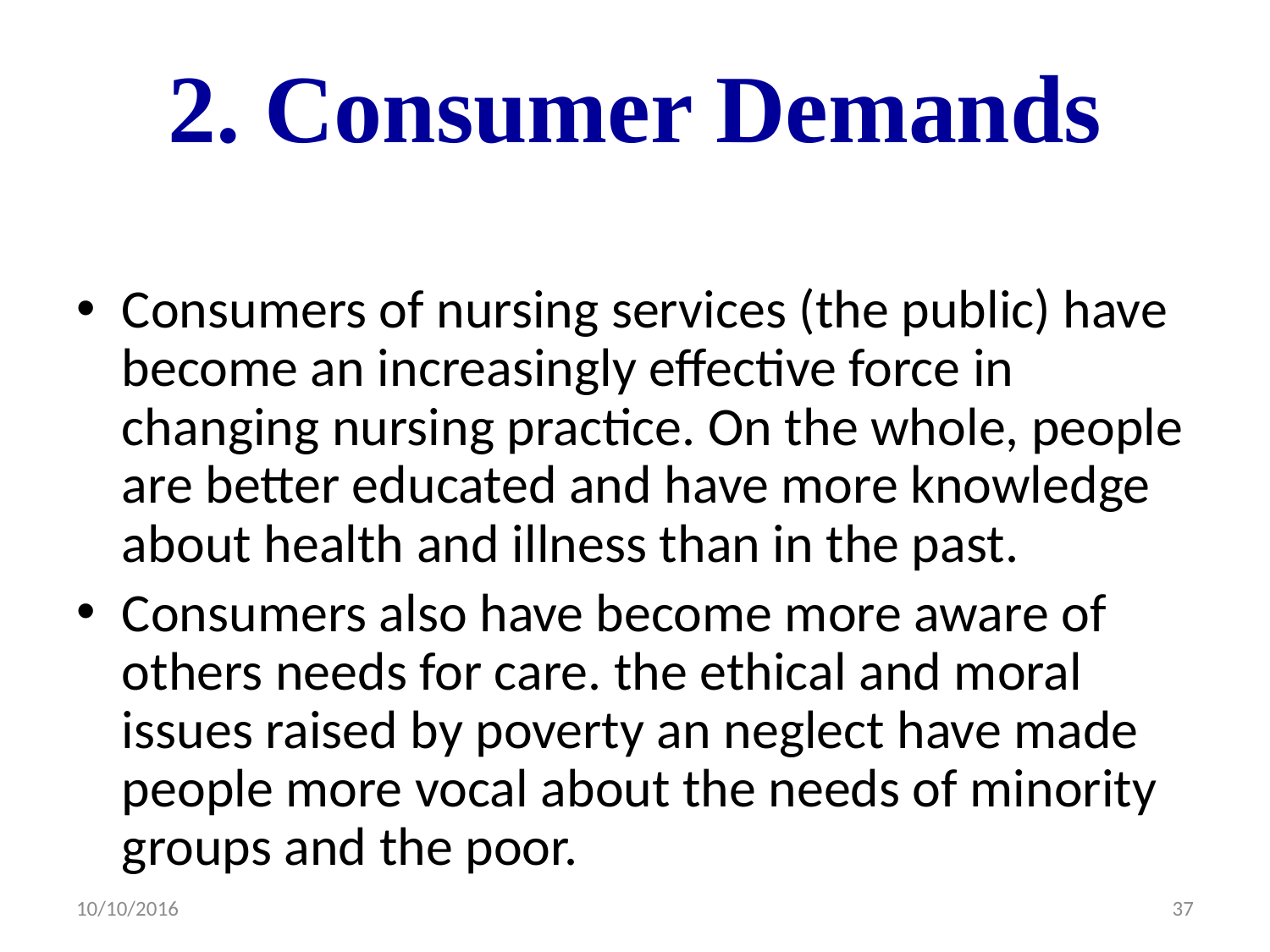

# 2. Consumer Demands
Consumers of nursing services (the public) have become an increasingly effective force in changing nursing practice. On the whole, people are better educated and have more knowledge about health and illness than in the past.
Consumers also have become more aware of others needs for care. the ethical and moral issues raised by poverty an neglect have made people more vocal about the needs of minority groups and the poor.
10/10/2016
37